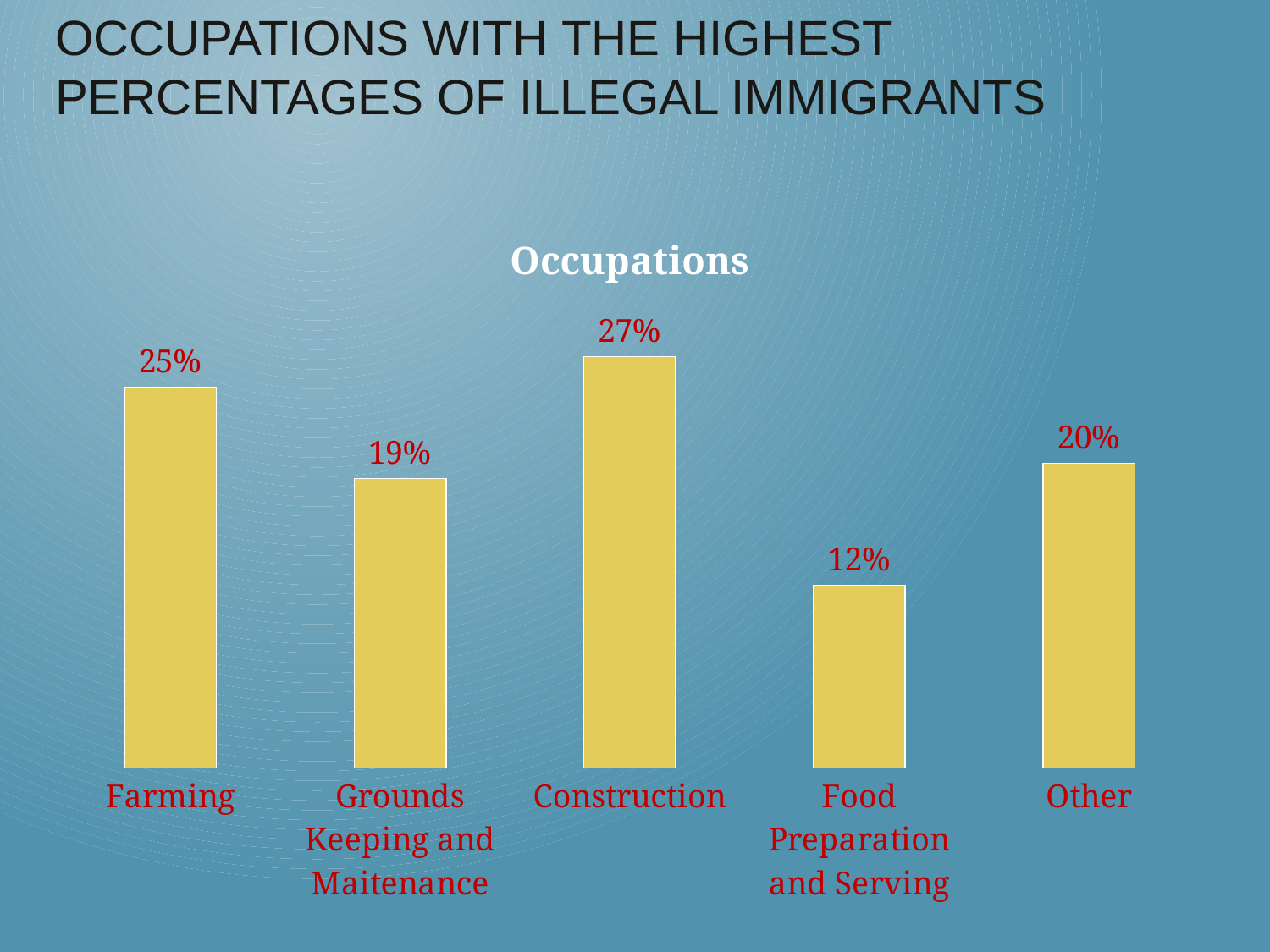

# Occupations With the Highest Percentages of Illegal Immigrants

### Chart:

| Category | Occupations |
|---|---|
| Farming | 0.25 |
| Grounds Keeping and Maitenance | 0.19 |
| Construction | 0.27 |
| Food Preparation and Serving | 0.12000000000000001 |
| Other | 0.2 |